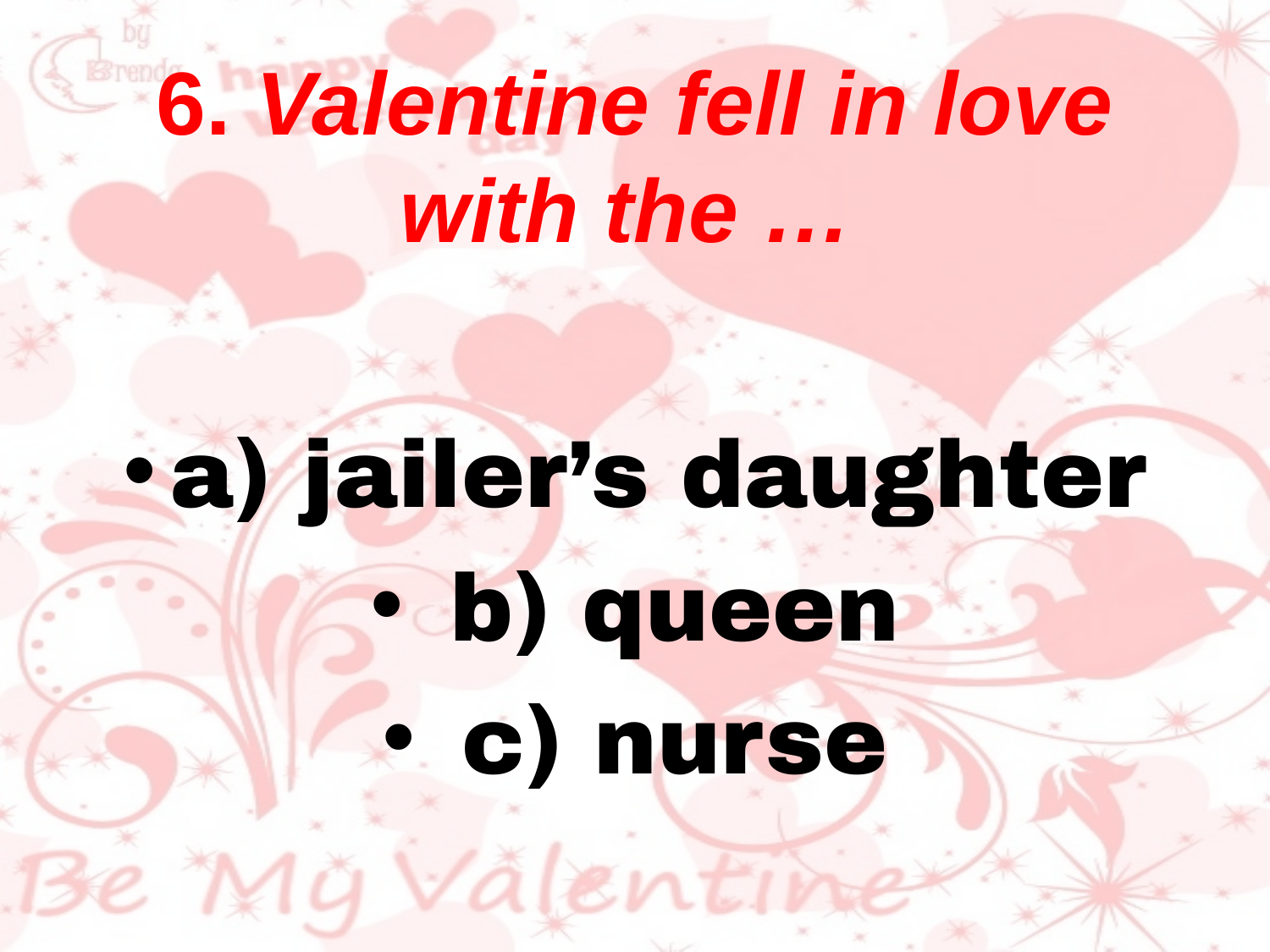

# 6. Valentine fell in love with the …
a) jailer’s daughter
 b) queen
 c) nurse